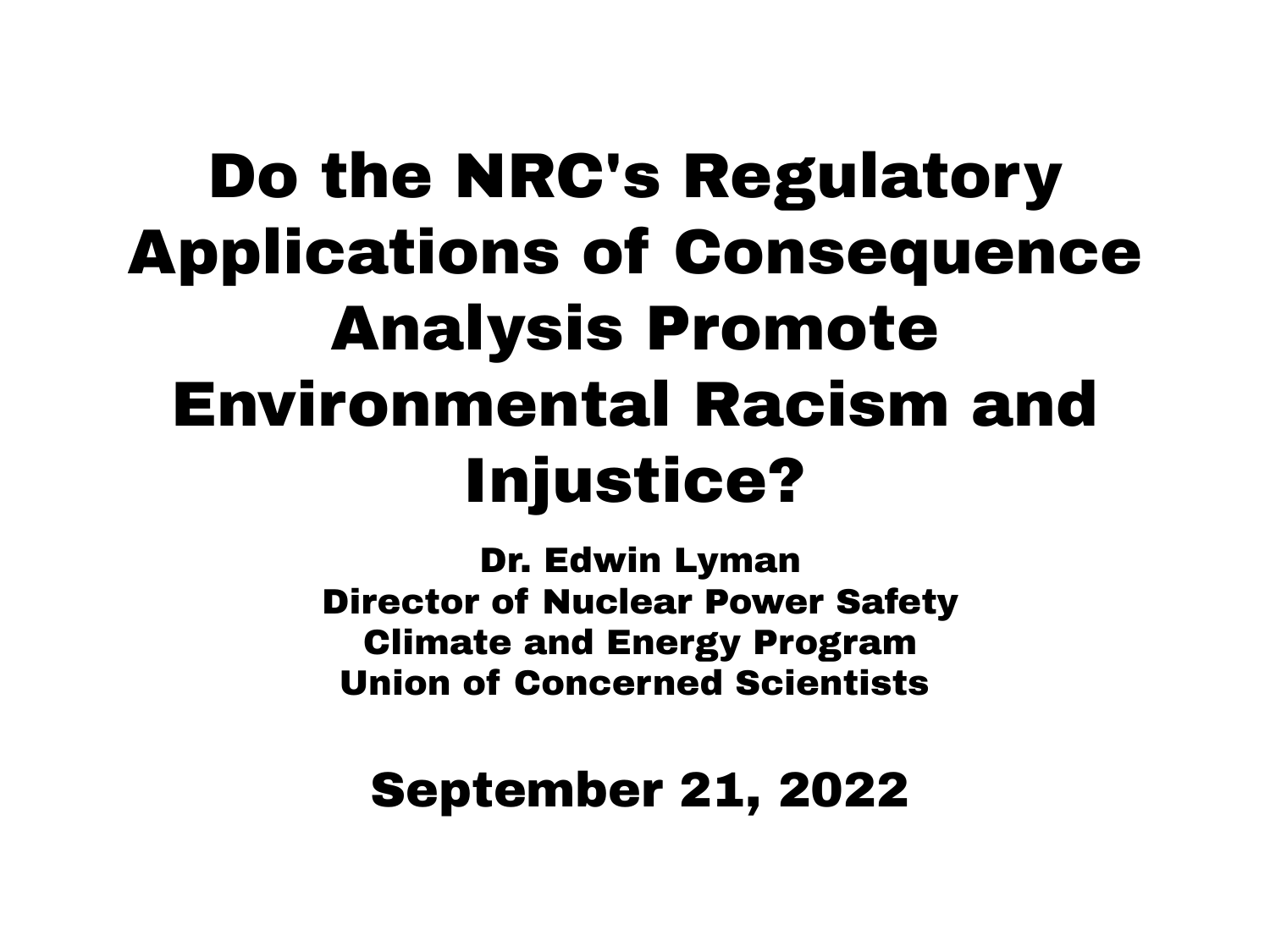

# Do the NRC's Regulatory Applications of Consequence Analysis Promote Environmental Racism and Injustice?
Dr. Edwin Lyman
Director of Nuclear Power Safety
Climate and Energy Program
Union of Concerned Scientists

September 21, 2022